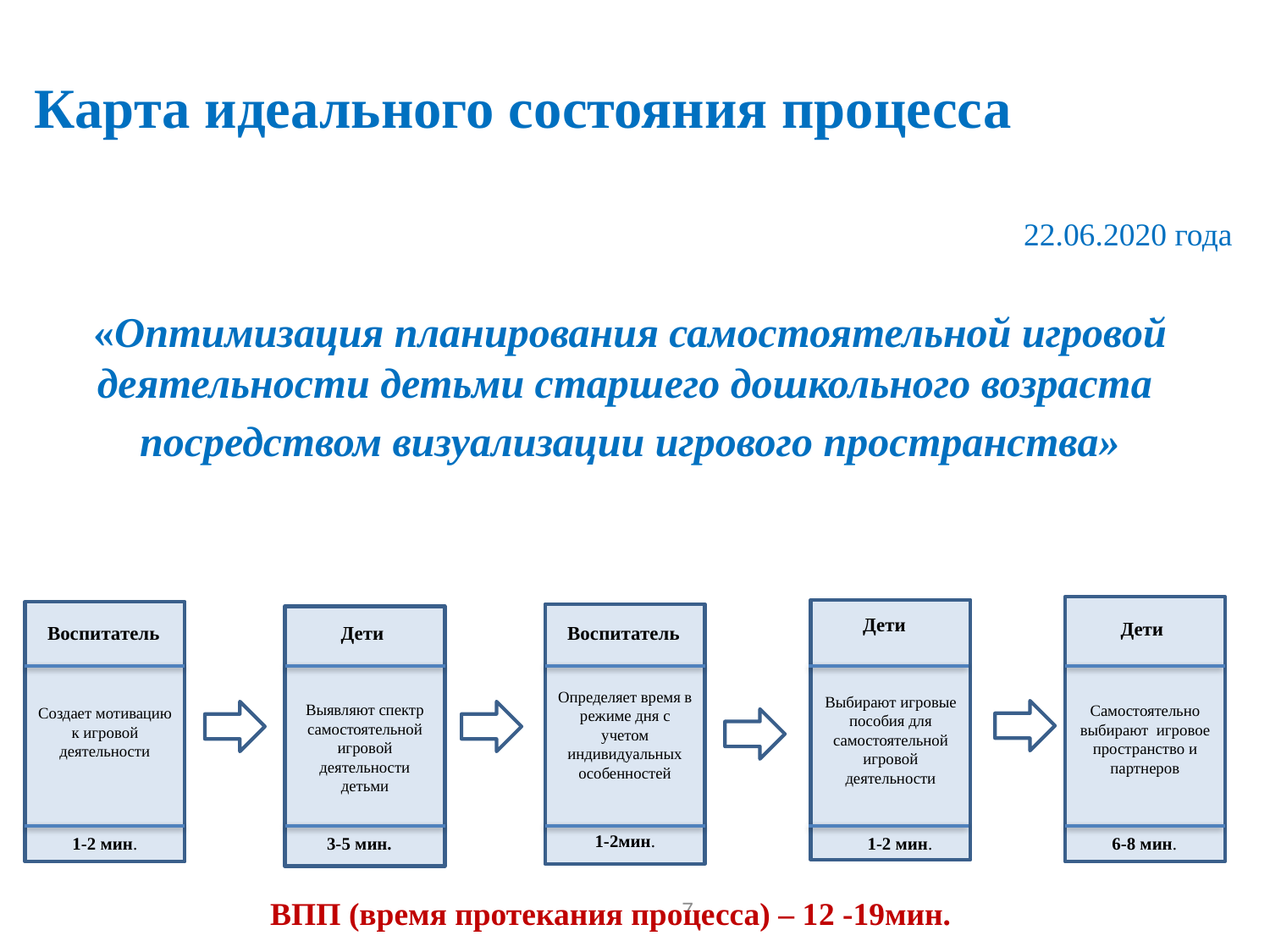

Карта идеального состояния процесса
22.06.2020 года

«Оптимизация планирования самостоятельной игровой деятельности детьми старшего дошкольного возраста
посредством визуализации игрового пространства»

Самостоятельно выбирают  игровое пространство и партнеров

Выбирают игровые пособия для самостоятельной игровой деятельности
Создает мотивацию к игровой деятельности
Определяет время в режиме дня с учетом индивидуальных особенностей

Выявляют спектр самостоятельной игровой деятельности детьми
Дети
Дети
Воспитатель
Дети
Воспитатель

1-2мин.
1-2 мин.
3-5 мин.
1-2 мин.
6-8 мин.
7
ВПП (время протекания процесса) – 12 -19мин.